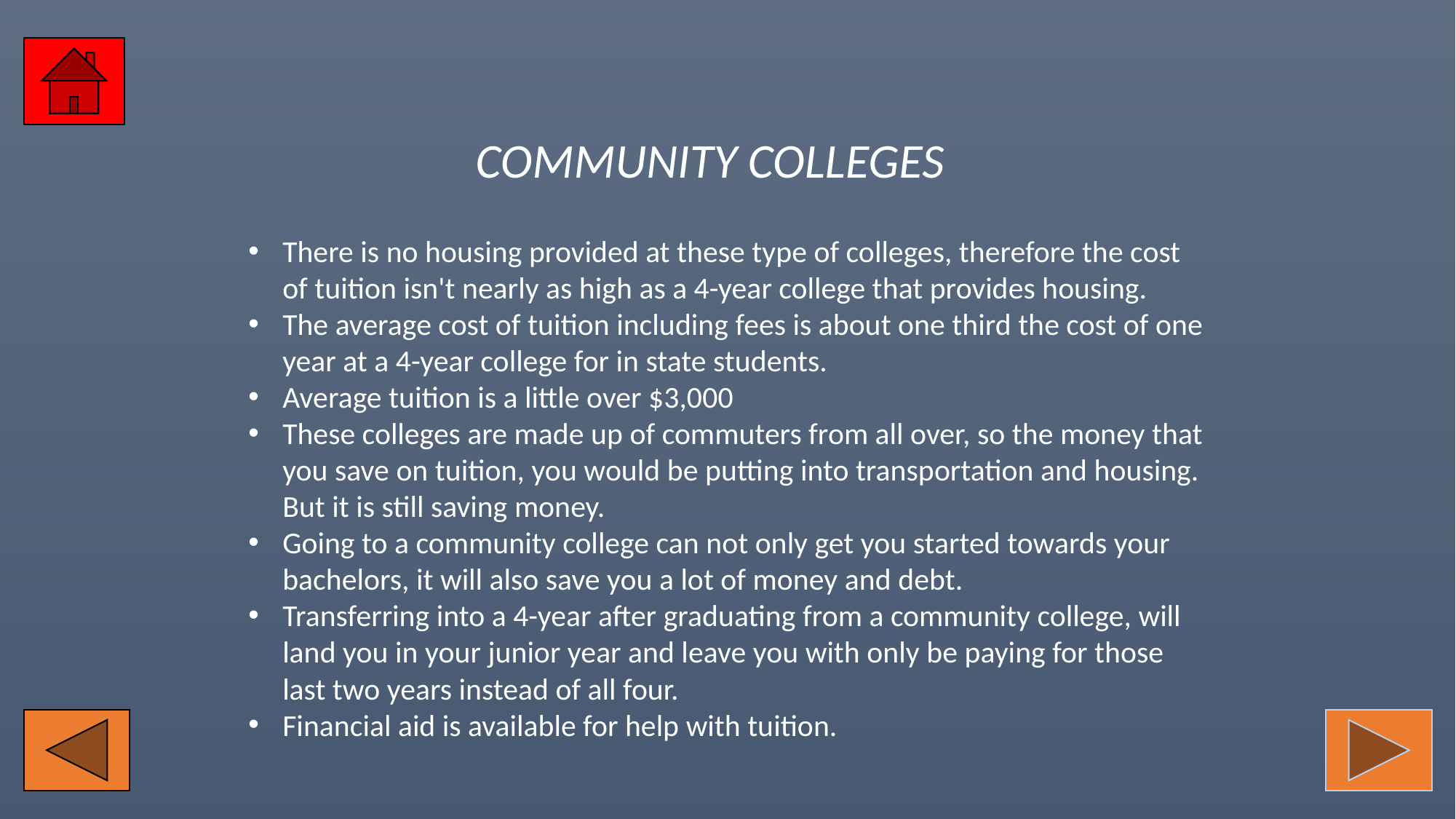

COMMUNITY COLLEGES
There is no housing provided at these type of colleges, therefore the cost of tuition isn't nearly as high as a 4-year college that provides housing.
The average cost of tuition including fees is about one third the cost of one year at a 4-year college for in state students.
Average tuition is a little over $3,000
These colleges are made up of commuters from all over, so the money that you save on tuition, you would be putting into transportation and housing. But it is still saving money.
Going to a community college can not only get you started towards your bachelors, it will also save you a lot of money and debt.
Transferring into a 4-year after graduating from a community college, will land you in your junior year and leave you with only be paying for those last two years instead of all four.
Financial aid is available for help with tuition.